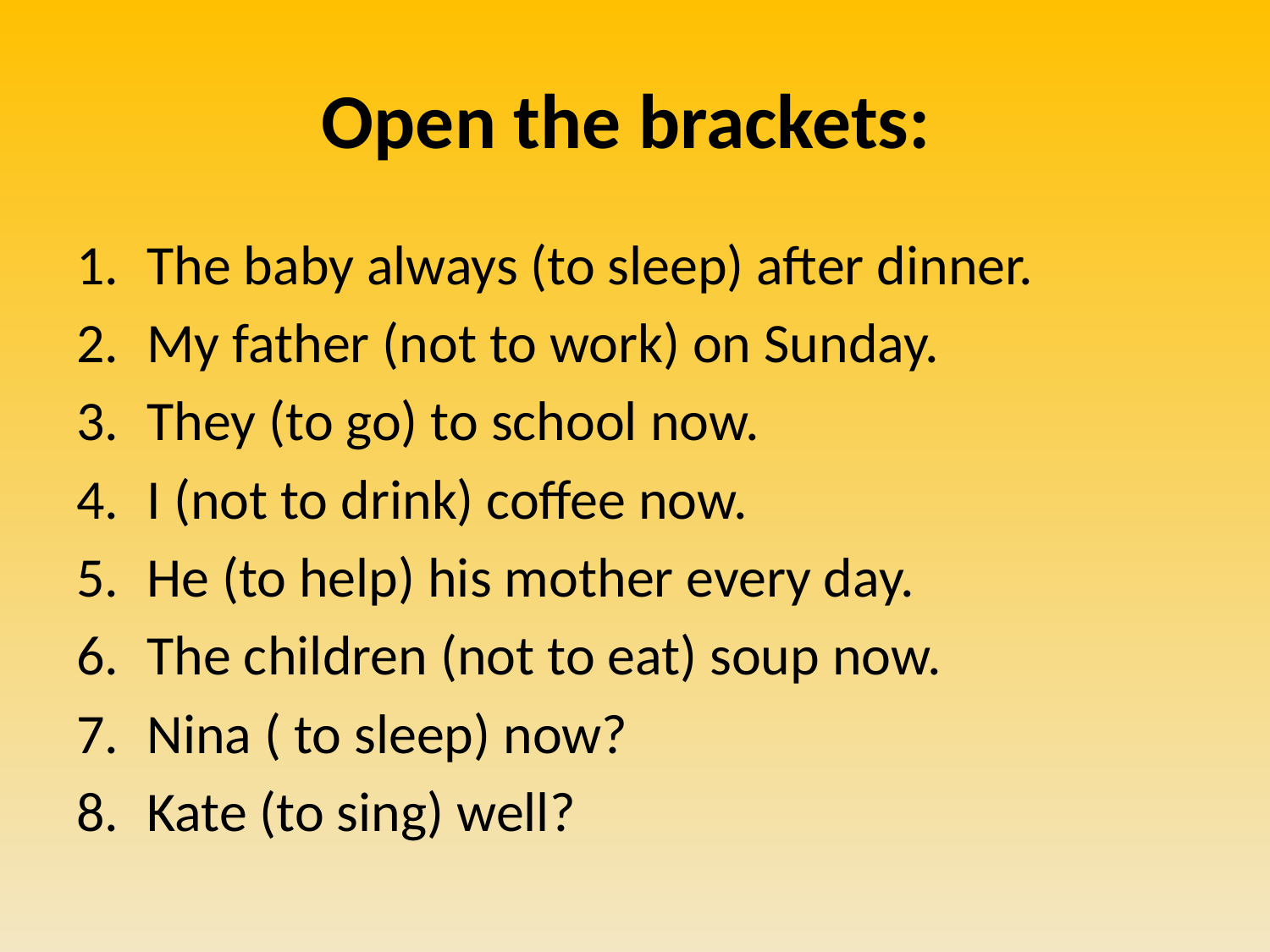

# Open the brackets:
The baby always (to sleep) after dinner.
My father (not to work) on Sunday.
They (to go) to school now.
I (not to drink) coffee now.
He (to help) his mother every day.
The children (not to eat) soup now.
Nina ( to sleep) now?
Kate (to sing) well?